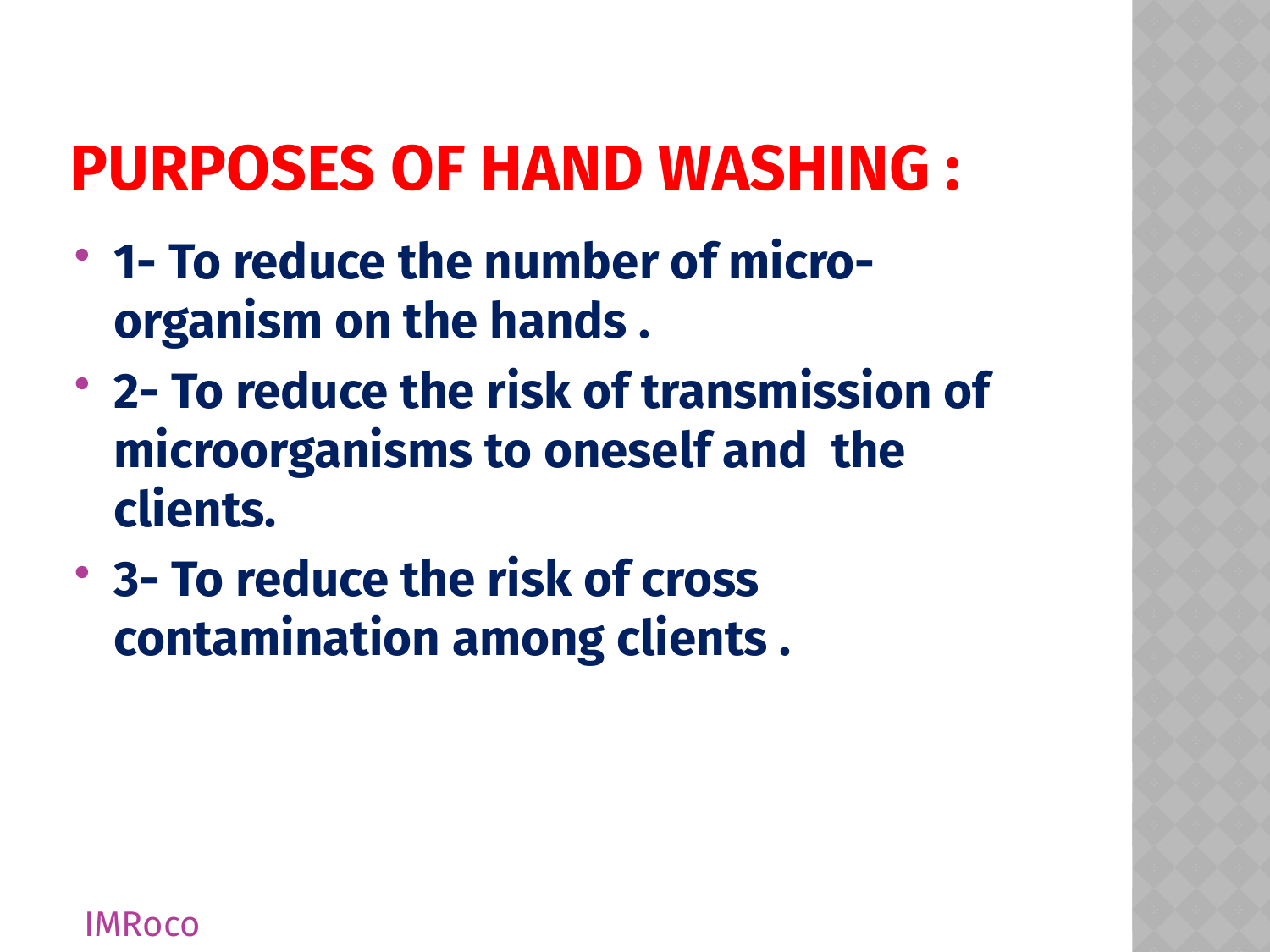

# Purposes of hand washing :
1- To reduce the number of micro-organism on the hands .
2- To reduce the risk of transmission of microorganisms to oneself and  the clients.
3- To reduce the risk of cross contamination among clients .

IMRoco